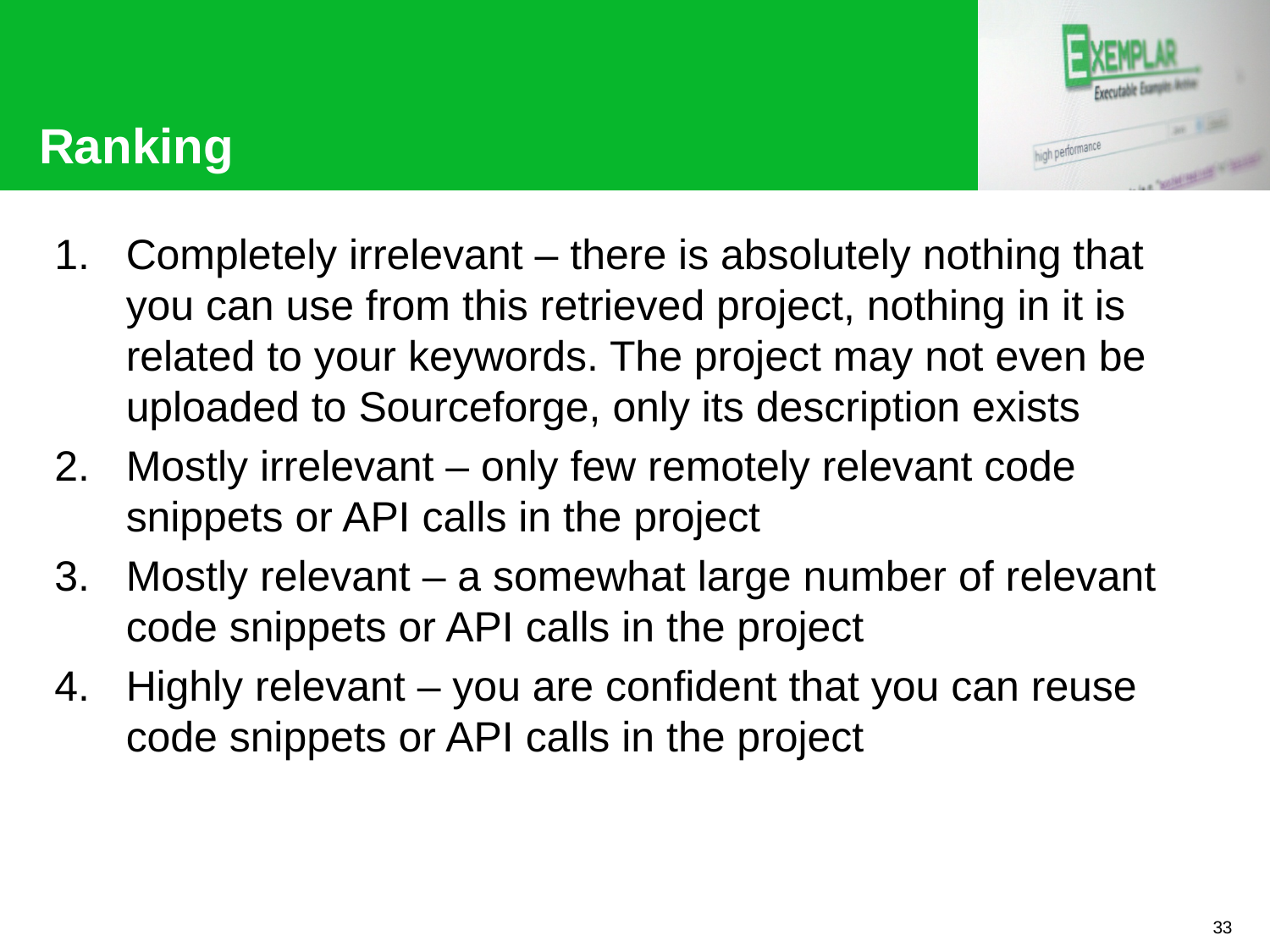

# Ranking
Completely irrelevant – there is absolutely nothing that you can use from this retrieved project, nothing in it is related to your keywords. The project may not even be uploaded to Sourceforge, only its description exists
Mostly irrelevant – only few remotely relevant code snippets or API calls in the project
Mostly relevant – a somewhat large number of relevant code snippets or API calls in the project
Highly relevant – you are confident that you can reuse code snippets or API calls in the project
33